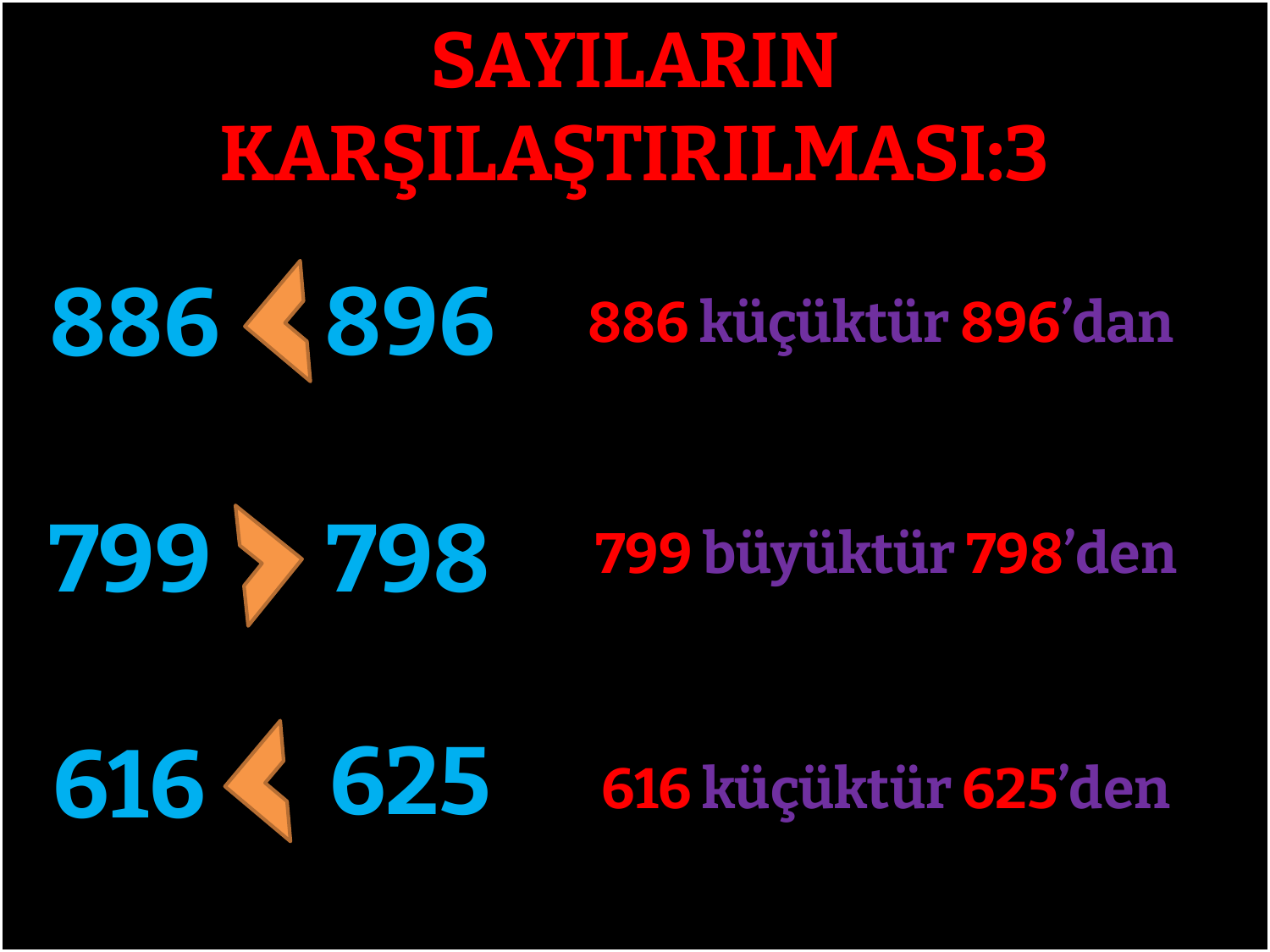

SAYILARIN KARŞILAŞTIRILMASI:3
896
886

886 küçüktür 896’dan
#
799
798
799 büyüktür 798’den

625
616

616 küçüktür 625’den